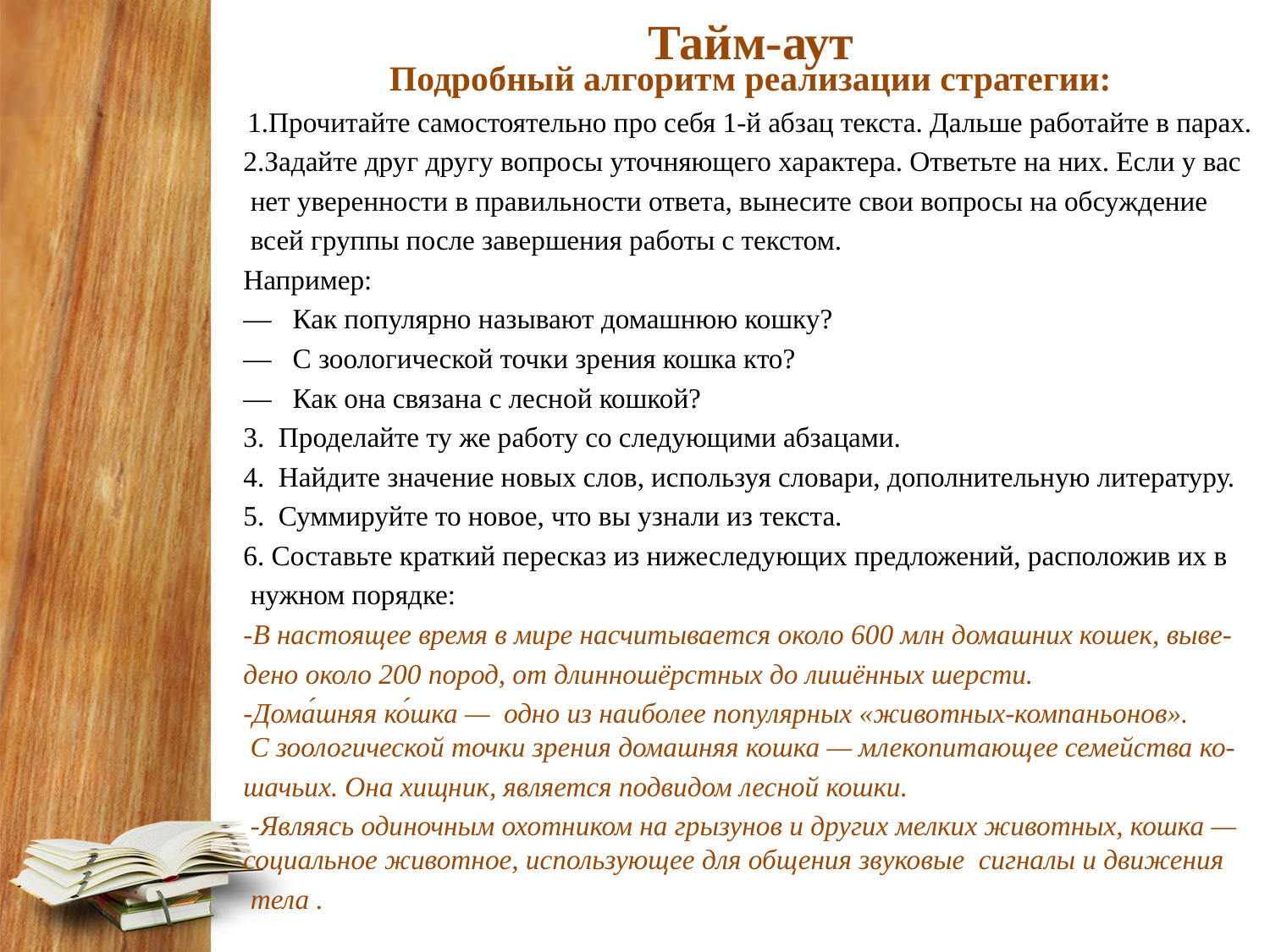

Тайм-аут
Подробный алгоритм реализации стратегии:
1.Прочитайте самостоятельно про себя 1-й абзац текста. Дальше работайте в парах.
2.Задайте друг другу вопросы уточняющего характера. Ответьте на них. Если у вас
 нет уверенности в правильности ответа, вынесите свои вопросы на обсуждение
 всей группы после завершения работы с текстом.
Например:
—   Как популярно называют домашнюю кошку?
—   С зоологической точки зрения кошка кто?
—   Как она связана с лесной кошкой?
3.  Проделайте ту же работу со следующими абзацами.
4.  Найдите значение новых слов, используя словари, дополнительную литературу.
5.  Суммируйте то новое, что вы узнали из текста.
6. Составьте краткий пересказ из нижеследующих предложений, расположив их в
 нужном порядке:
-В настоящее время в мире насчитывается около 600 млн домашних кошек, выве-
дено около 200 пород, от длинношёрстных до лишённых шерсти.
-Дома́шняя ко́шка —  одно из наиболее популярных «животных-компаньонов».
 С зоологической точки зрения домашняя кошка — млекопитающее семейства ко-
шачьих. Она хищник, является подвидом лесной кошки.
 -Являясь одиночным охотником на грызунов и других мелких животных, кошка — социальное животное, использующее для общения звуковые  сигналы и движения
 тела .